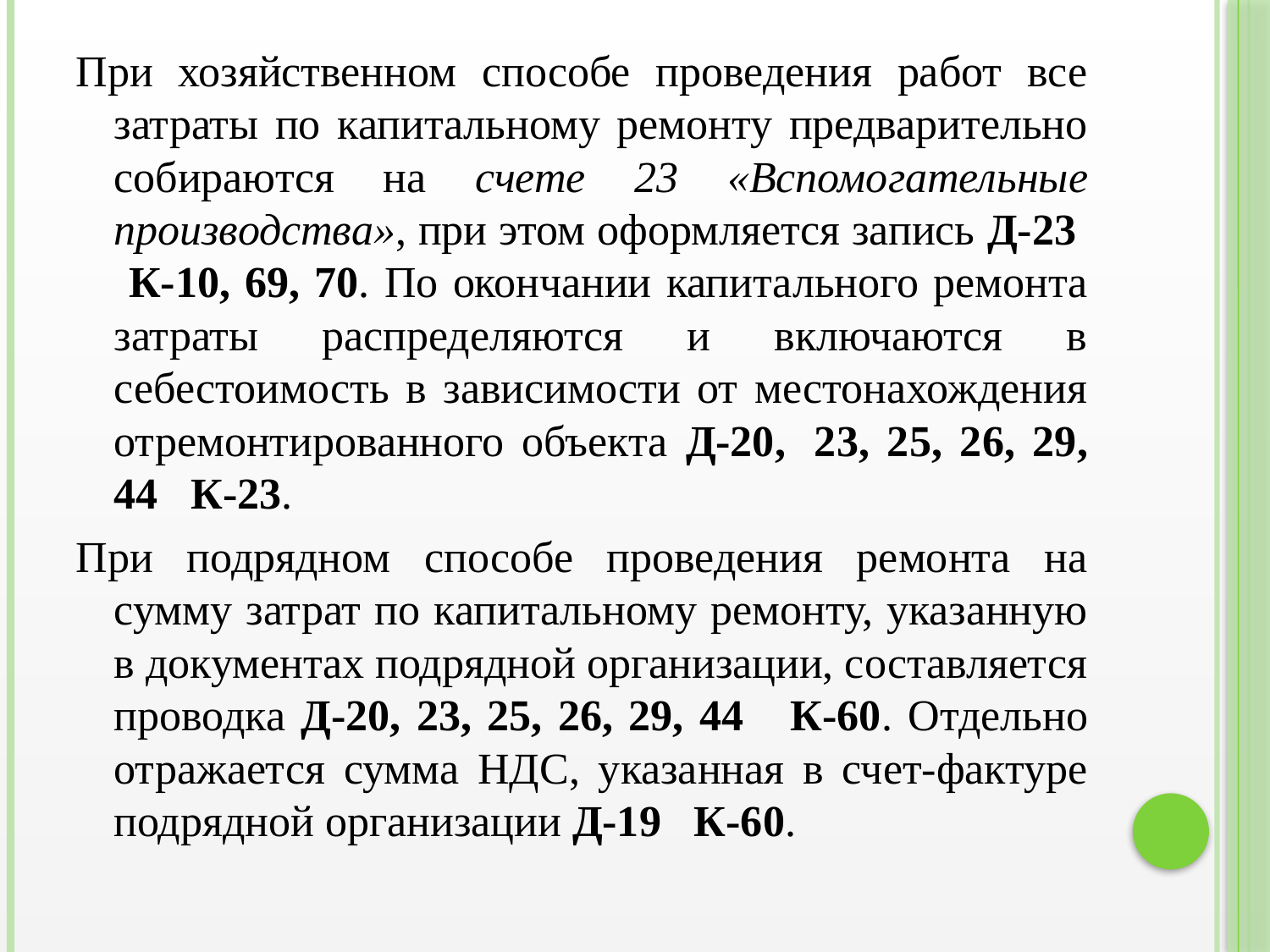

При хозяйственном способе проведения работ все затраты по капитальному ремонту предварительно собираются на счете 23 «Вспомогательные производства», при этом оформляется запись Д-23   К-10, 69, 70. По окончании капитального ремонта затраты распределяются и включаются в себестоимость в зависимости от местонахождения отремонтированного объекта Д-20,  23, 25, 26, 29, 44   К-23.
При подрядном способе проведения ремонта на сумму затрат по капитальному ремонту, указанную в документах подрядной организации, составляется проводка Д-20, 23, 25, 26, 29, 44   К-60. Отдельно отражается сумма НДС, указанная в счет-фактуре подрядной организации Д-19   К-60.